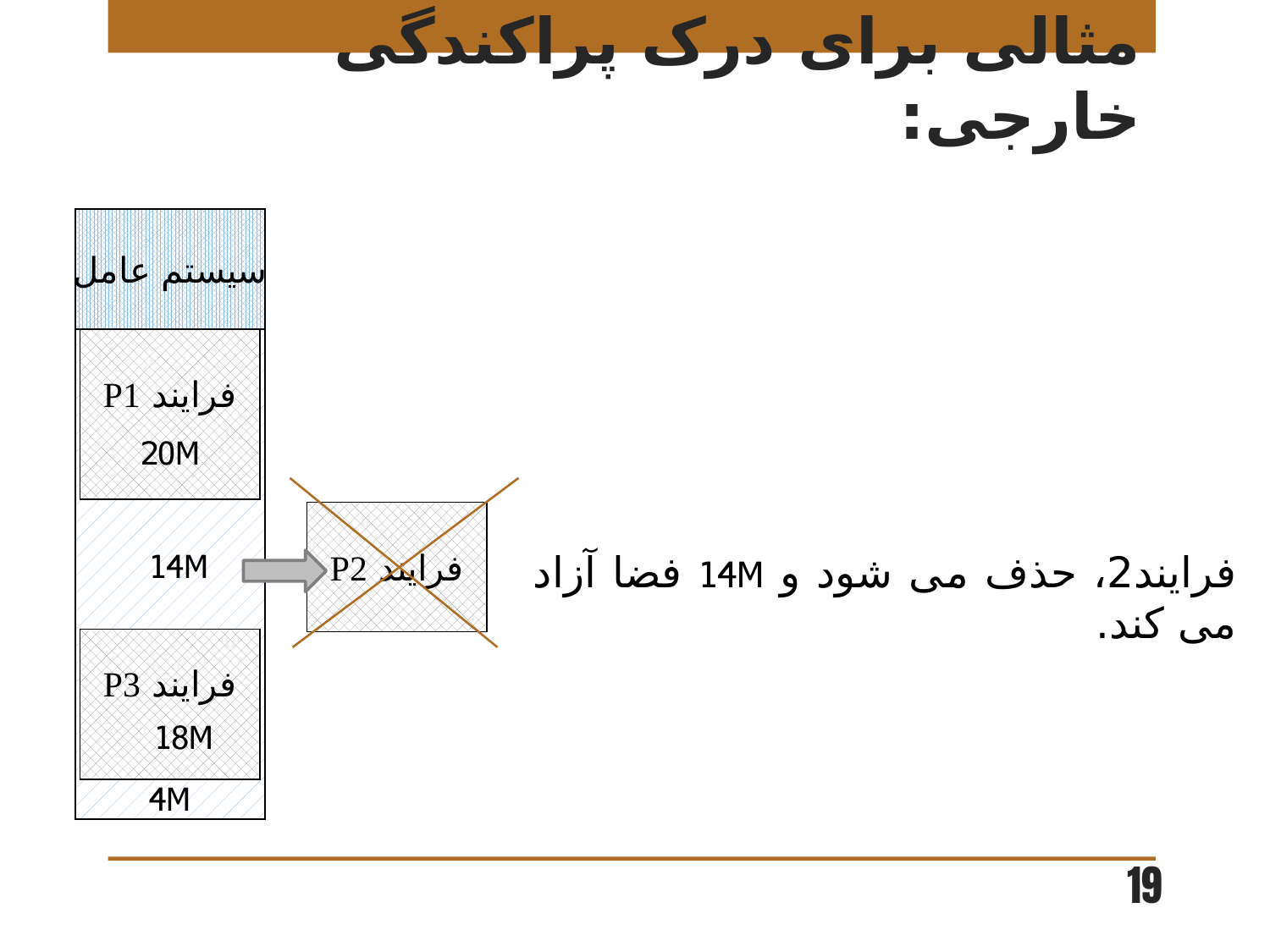

# مثالی برای درک پراکندگی خارجی:
سیستم عامل

فرایند P1

20M
فرایند P2
فرایند2، حذف می شود و 14M فضا آزاد می کند.
14M

فرایند P3

18M
4M
19